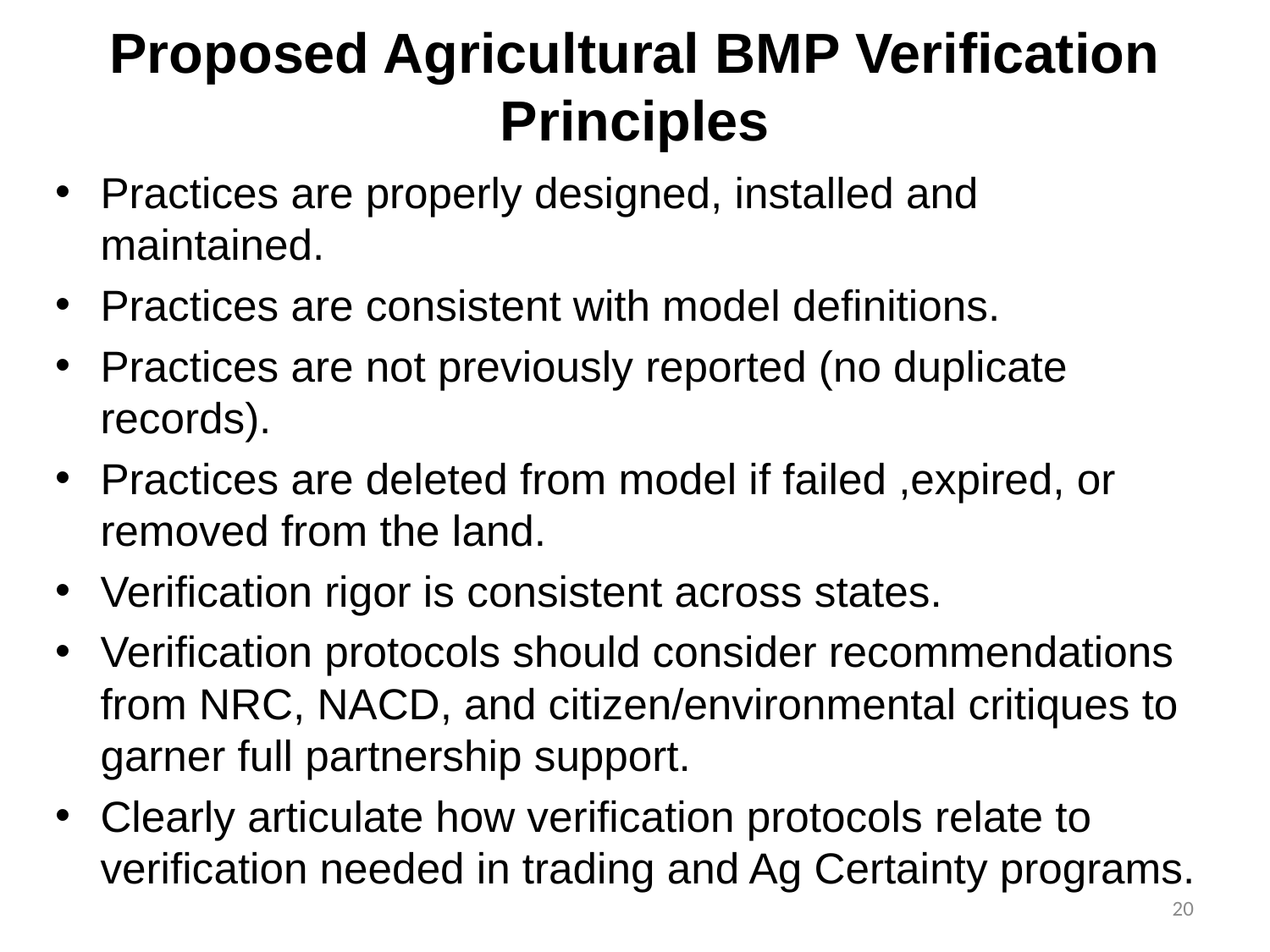

# Proposed Agricultural BMP Verification Principles
Practices are properly designed, installed and maintained.
Practices are consistent with model definitions.
Practices are not previously reported (no duplicate records).
Practices are deleted from model if failed ,expired, or removed from the land.
Verification rigor is consistent across states.
Verification protocols should consider recommendations from NRC, NACD, and citizen/environmental critiques to garner full partnership support.
Clearly articulate how verification protocols relate to verification needed in trading and Ag Certainty programs.
20